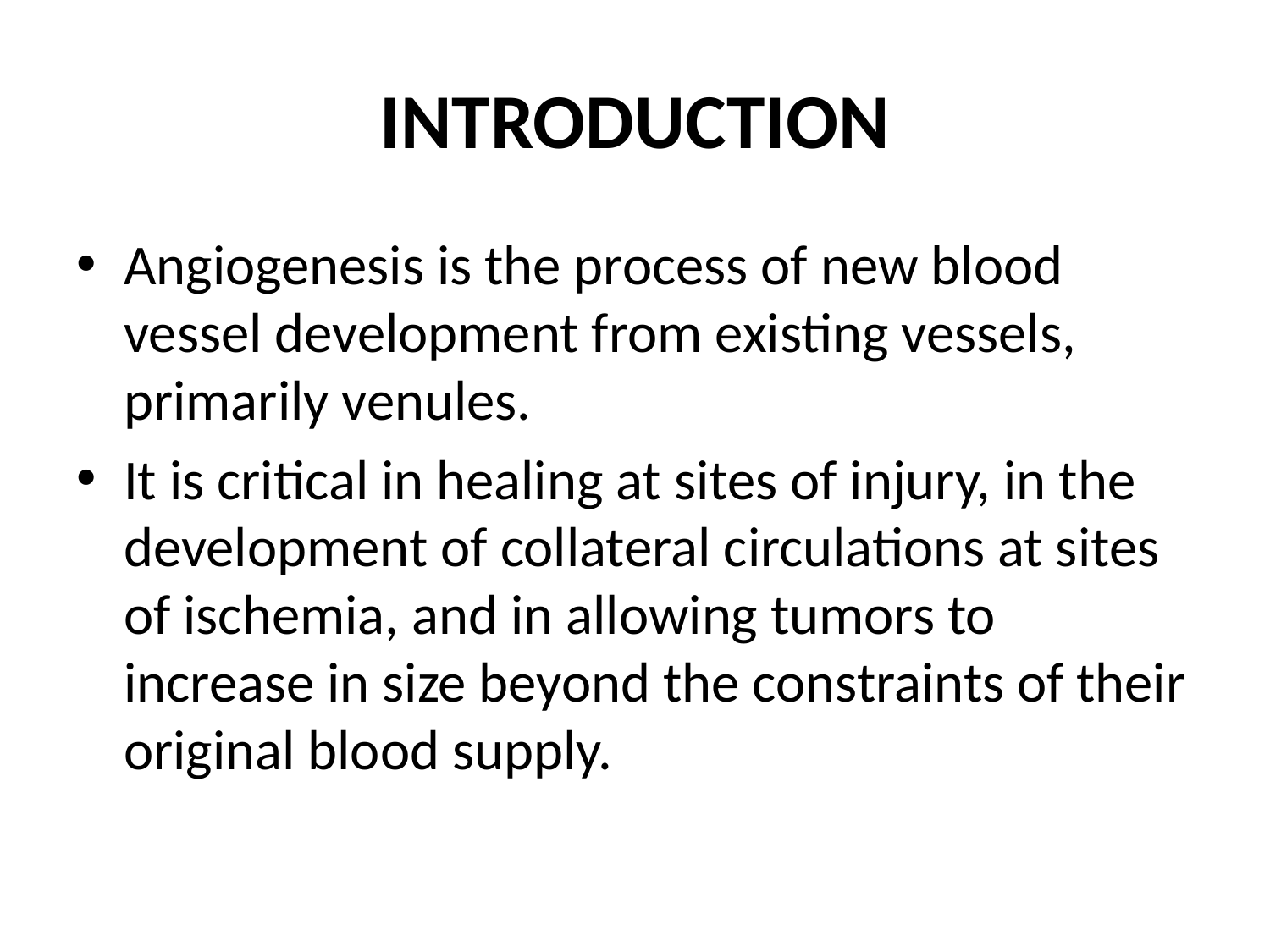

# INTRODUCTION
Angiogenesis is the process of new blood vessel development from existing vessels, primarily venules.
It is critical in healing at sites of injury, in the development of collateral circulations at sites of ischemia, and in allowing tumors to increase in size beyond the constraints of their original blood supply.